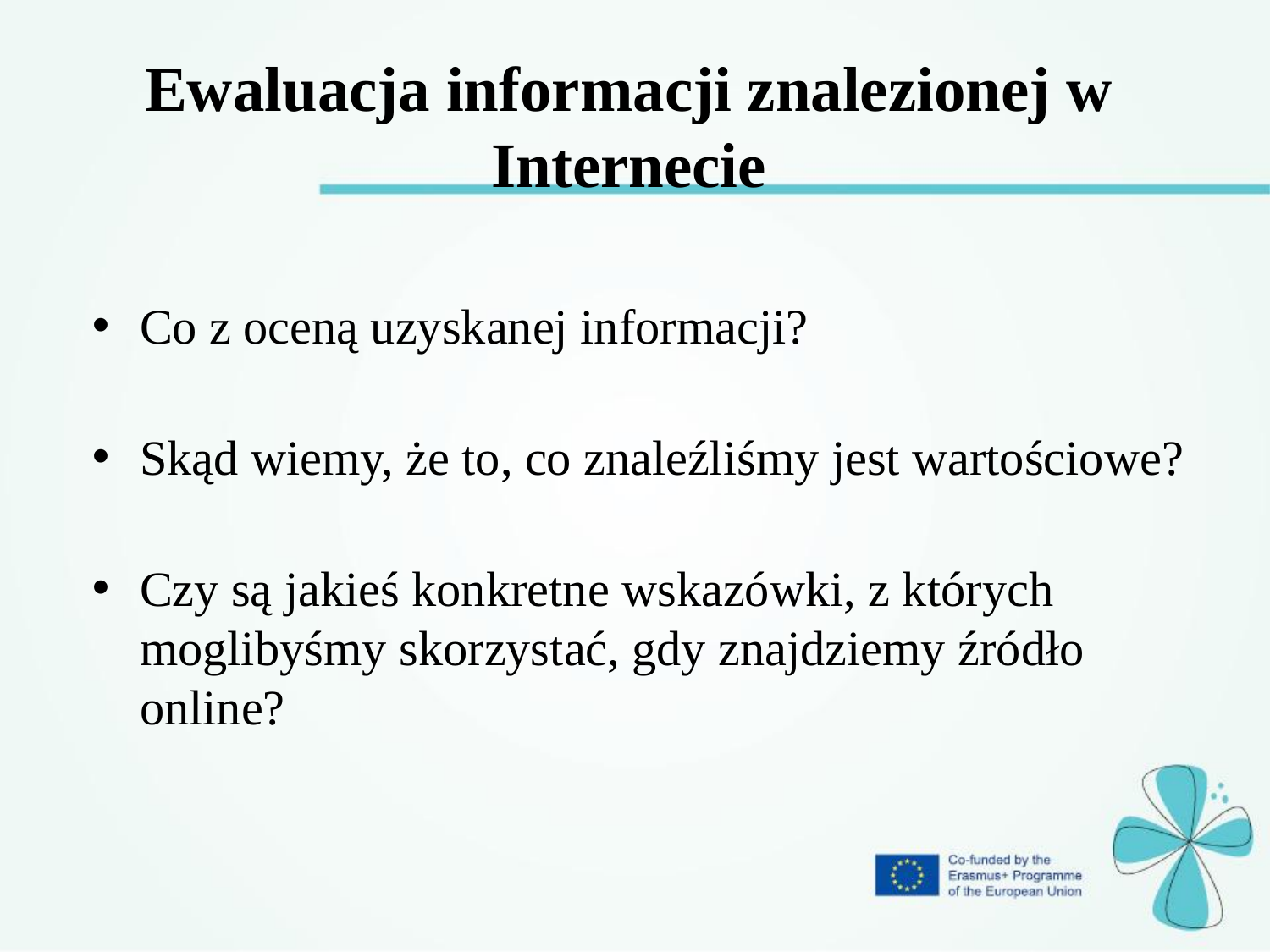

# Ewaluacja informacji znalezionej w Internecie
Co z oceną uzyskanej informacji?

Skąd wiemy, że to, co znaleźliśmy jest wartościowe?

Czy są jakieś konkretne wskazówki, z których moglibyśmy skorzystać, gdy znajdziemy źródło online?